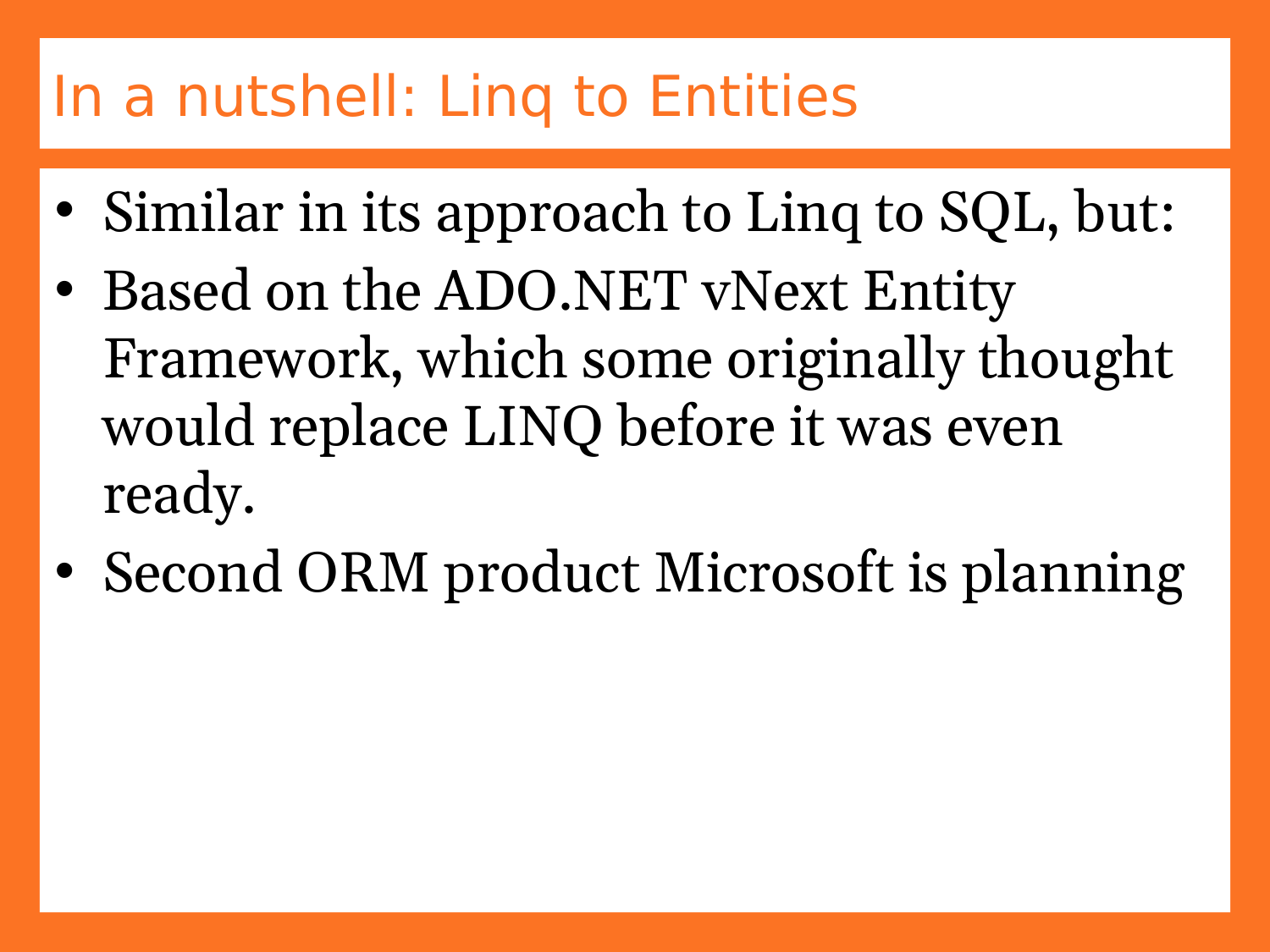

# In a nutshell: Linq to Entities
Similar in its approach to Linq to SQL, but:
Based on the ADO.NET vNext Entity Framework, which some originally thought would replace LINQ before it was even ready.
Second ORM product Microsoft is planning